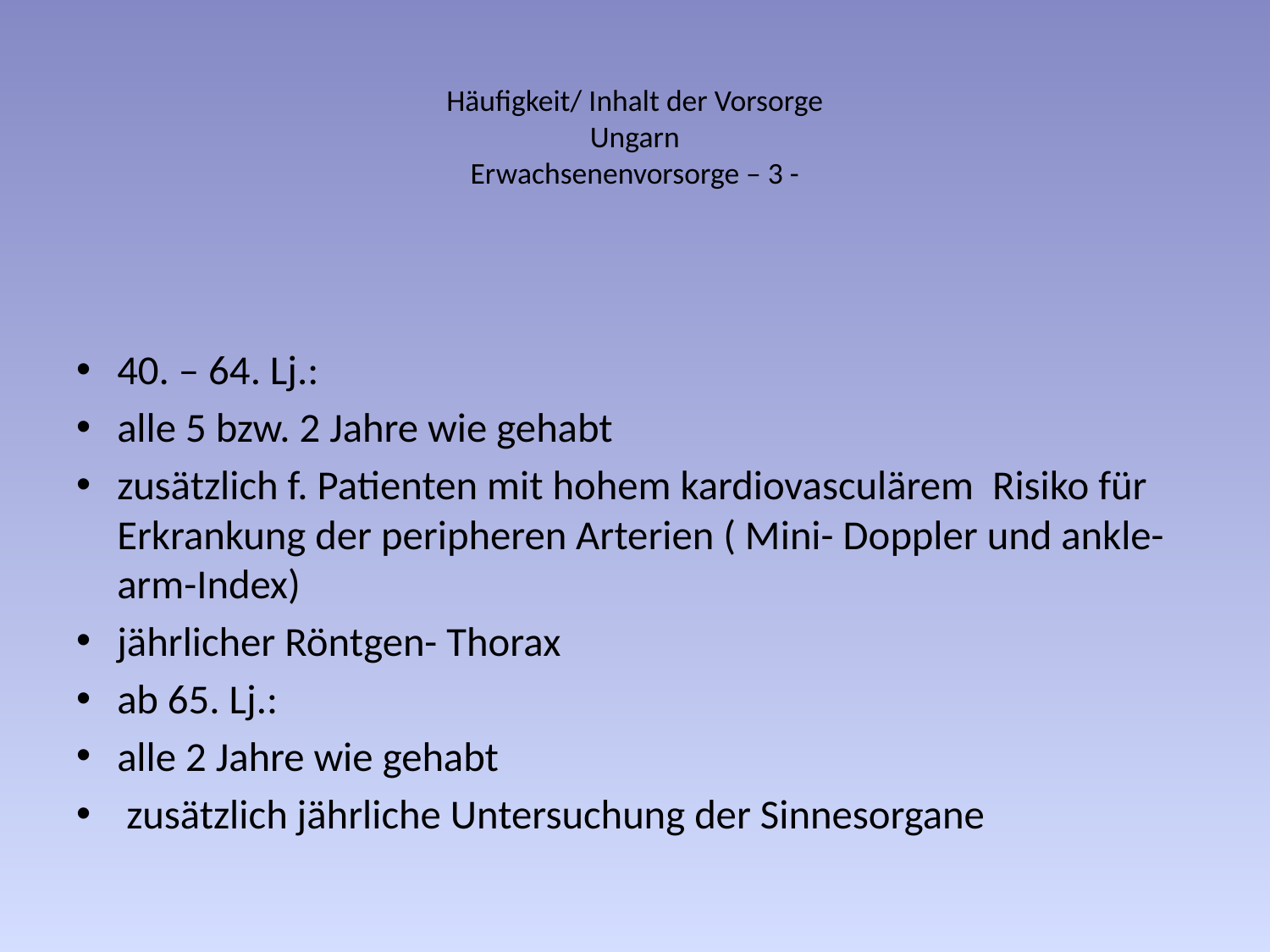

# Häufigkeit/ Inhalt der Vorsorge Ungarn Erwachsenenvorsorge – 3 -

40. – 64. Lj.:
alle 5 bzw. 2 Jahre wie gehabt
zusätzlich f. Patienten mit hohem kardiovasculärem  Risiko für Erkrankung der peripheren Arterien ( Mini- Doppler und ankle- arm-Index)
jährlicher Röntgen- Thorax
ab 65. Lj.:
alle 2 Jahre wie gehabt
 zusätzlich jährliche Untersuchung der Sinnesorgane